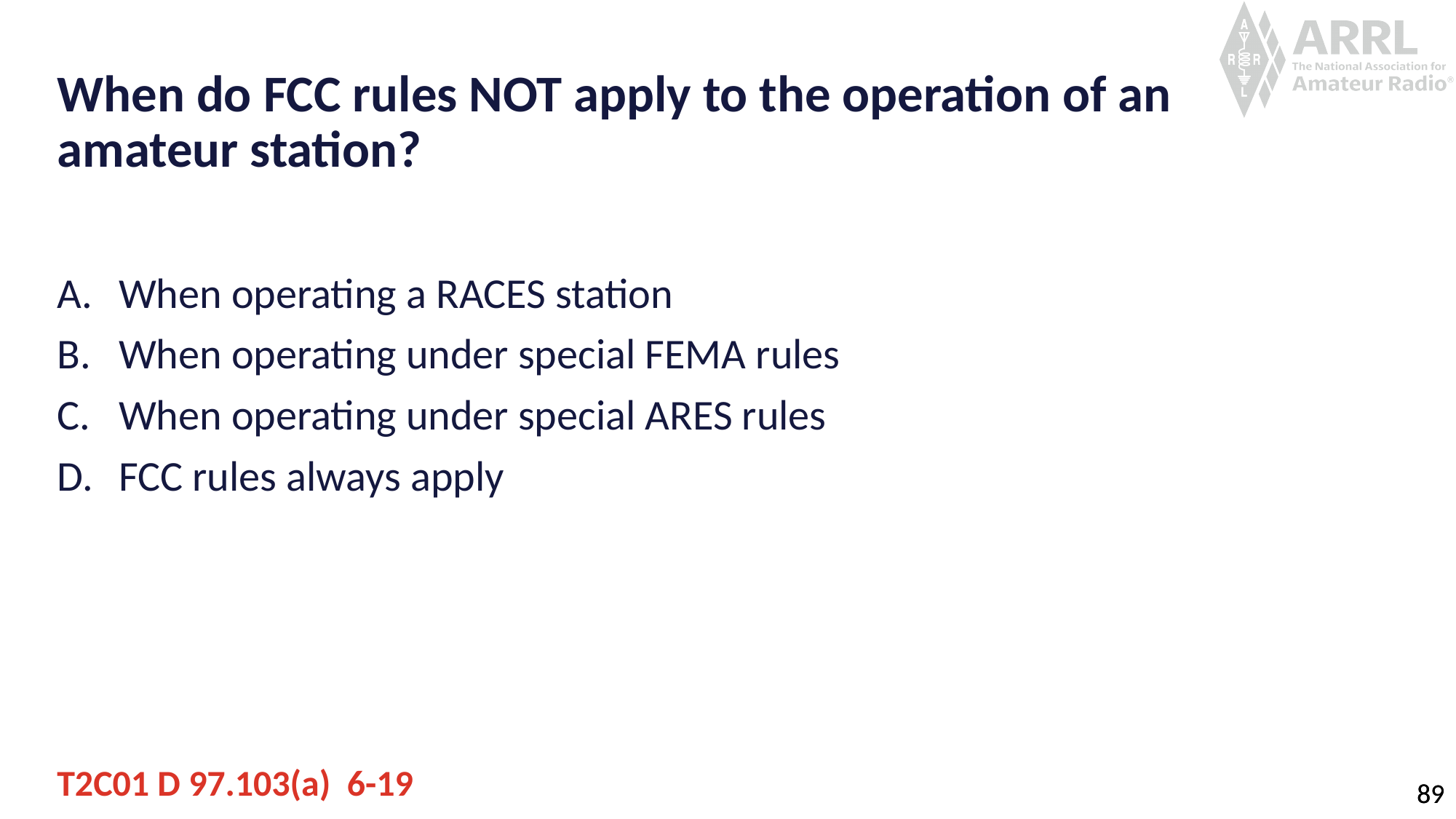

# When do FCC rules NOT apply to the operation of an amateur station?
When operating a RACES station
When operating under special FEMA rules
When operating under special ARES rules
FCC rules always apply
T2C01 D 97.103(a)  6-19